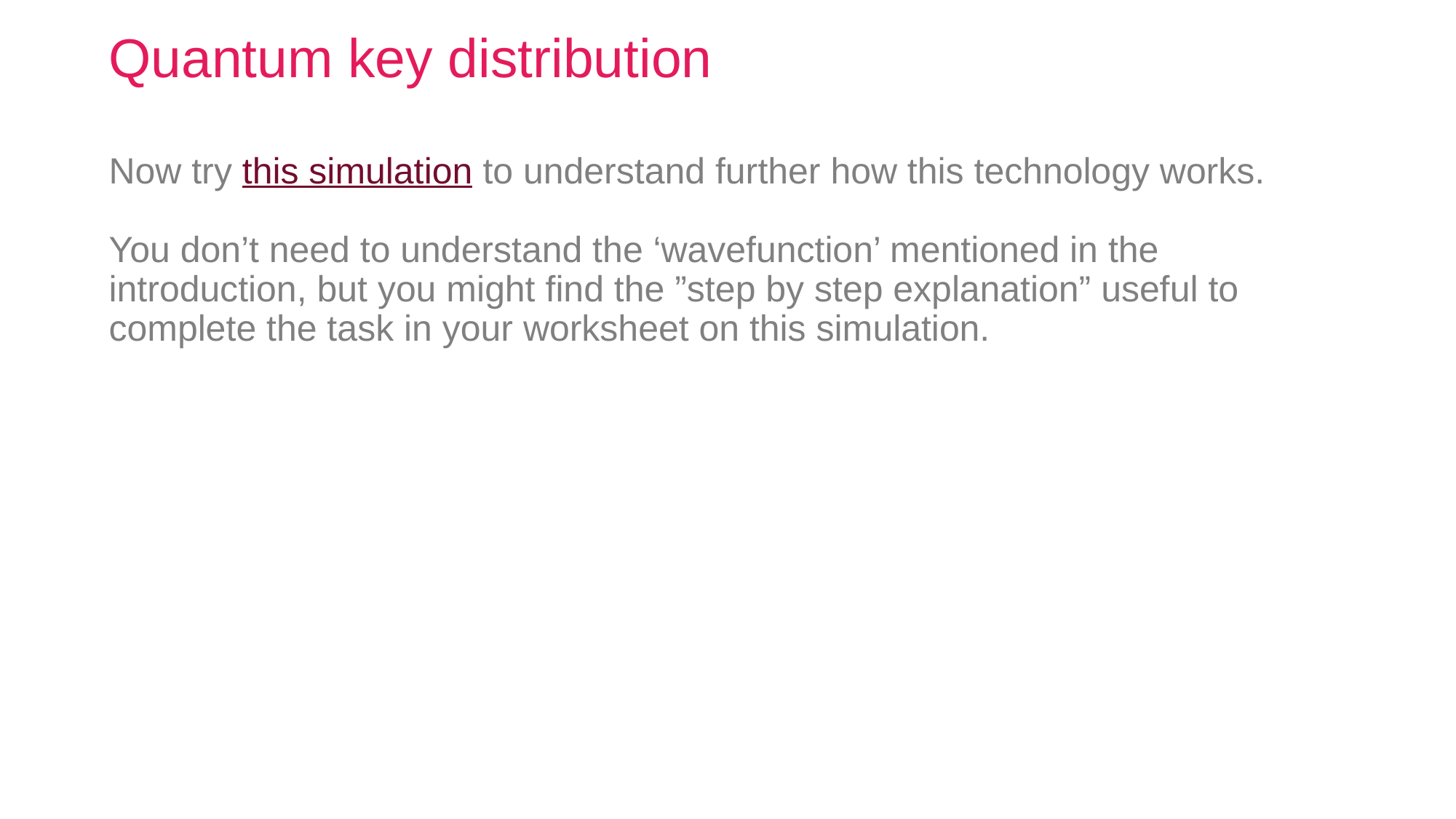

# Quantum key distribution
Now try this simulation to understand further how this technology works.

You don’t need to understand the ‘wavefunction’ mentioned in the introduction, but you might find the ”step by step explanation” useful to complete the task in your worksheet on this simulation.